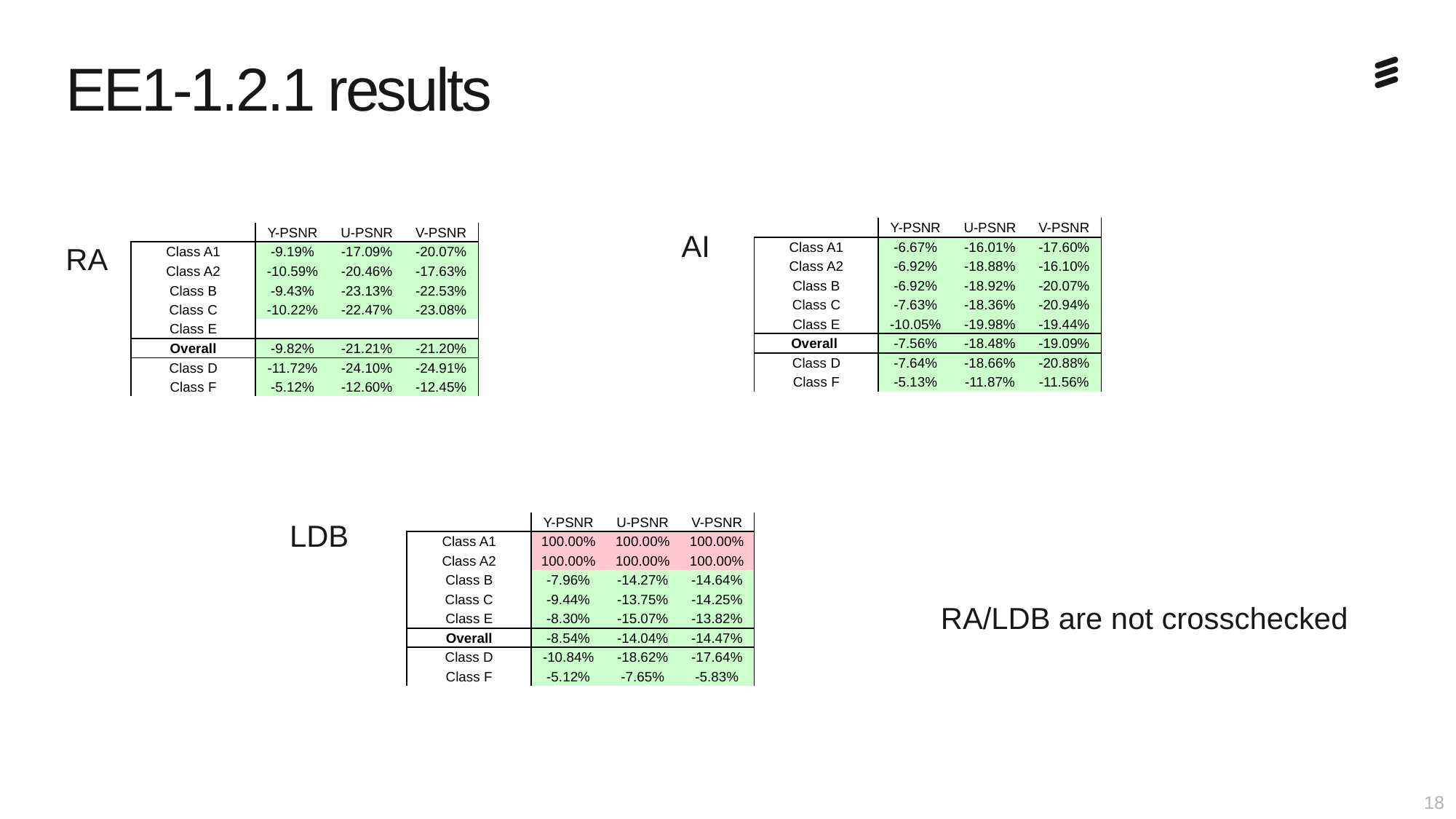

# EE1-1.2.1 results
|  | Y-PSNR | U-PSNR | V-PSNR |
| --- | --- | --- | --- |
| Class A1 | -6.67% | -16.01% | -17.60% |
| Class A2 | -6.92% | -18.88% | -16.10% |
| Class B | -6.92% | -18.92% | -20.07% |
| Class C | -7.63% | -18.36% | -20.94% |
| Class E | -10.05% | -19.98% | -19.44% |
| Overall | -7.56% | -18.48% | -19.09% |
| Class D | -7.64% | -18.66% | -20.88% |
| Class F | -5.13% | -11.87% | -11.56% |
|  | Y-PSNR | U-PSNR | V-PSNR |
| --- | --- | --- | --- |
| Class A1 | -9.19% | -17.09% | -20.07% |
| Class A2 | -10.59% | -20.46% | -17.63% |
| Class B | -9.43% | -23.13% | -22.53% |
| Class C | -10.22% | -22.47% | -23.08% |
| Class E |  |  |  |
| Overall | -9.82% | -21.21% | -21.20% |
| Class D | -11.72% | -24.10% | -24.91% |
| Class F | -5.12% | -12.60% | -12.45% |
AI
RA
LDB
|  | Y-PSNR | U-PSNR | V-PSNR |
| --- | --- | --- | --- |
| Class A1 | 100.00% | 100.00% | 100.00% |
| Class A2 | 100.00% | 100.00% | 100.00% |
| Class B | -7.96% | -14.27% | -14.64% |
| Class C | -9.44% | -13.75% | -14.25% |
| Class E | -8.30% | -15.07% | -13.82% |
| Overall | -8.54% | -14.04% | -14.47% |
| Class D | -10.84% | -18.62% | -17.64% |
| Class F | -5.12% | -7.65% | -5.83% |
RA/LDB are not crosschecked
18